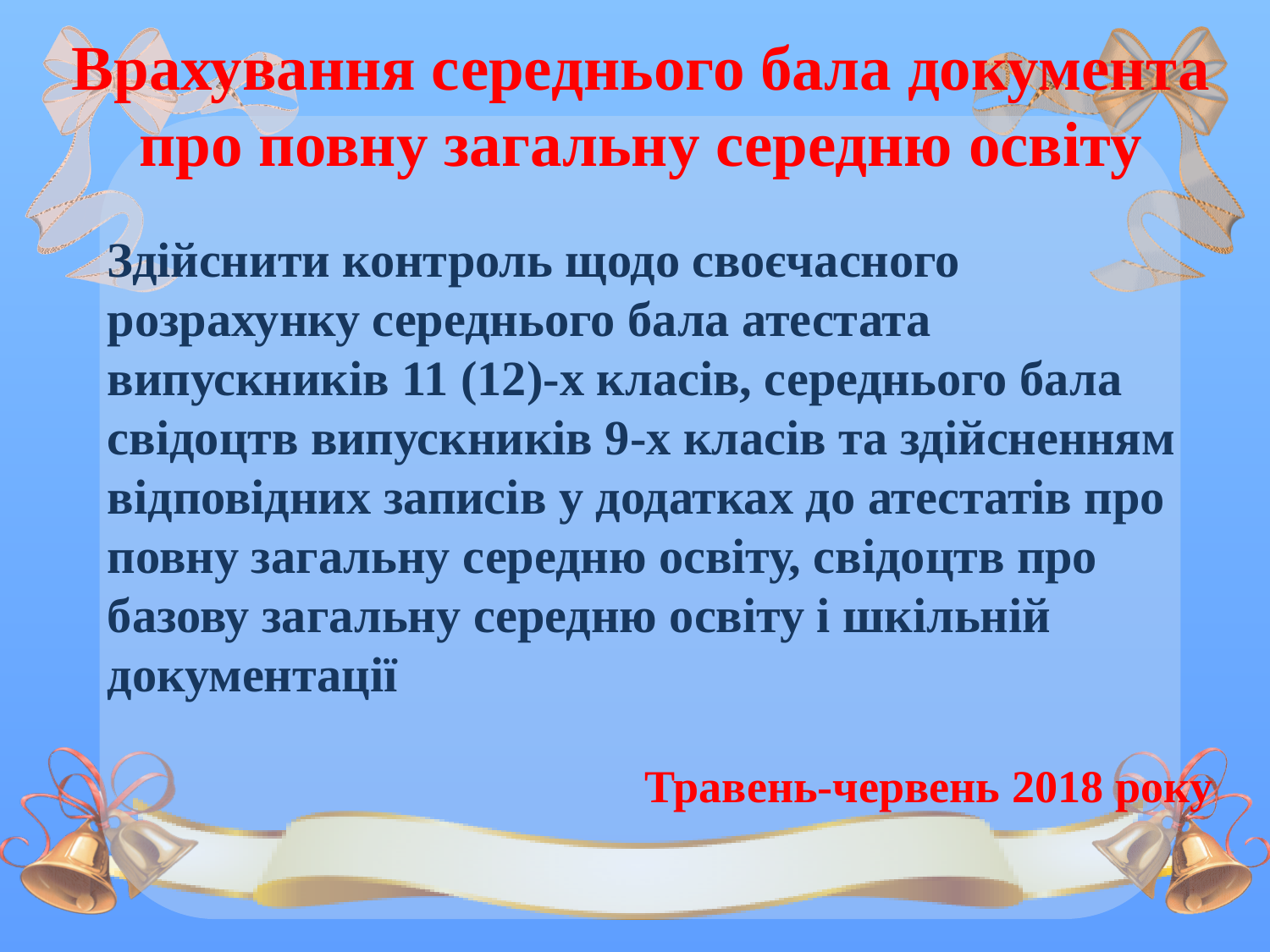

Врахування середнього бала документа про повну загальну середню освіту
# Здійснити контроль щодо своєчасного розрахунку середнього бала атестата випускників 11 (12)-х класів, середнього бала свідоцтв випускників 9-х класів та здійсненням відповідних записів у додатках до атестатів про повну загальну середню освіту, свідоцтв про базову загальну середню освіту і шкільній документації Травень-червень 2018 року